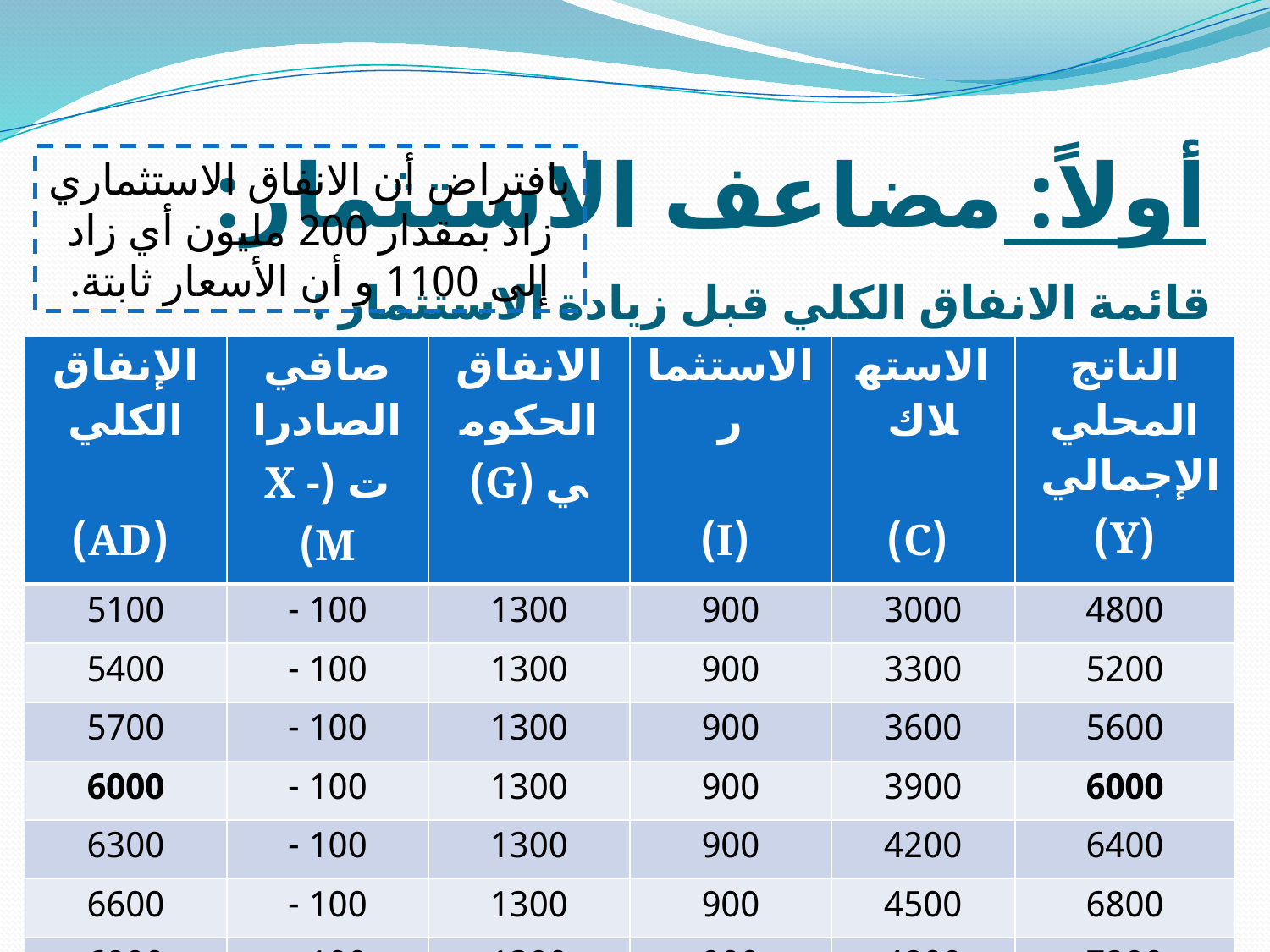

# أولاً: مضاعف الاستثمار:
بافتراض أن الانفاق الاستثماري زاد بمقدار 200 مليون أي زاد إلى 1100 و أن الأسعار ثابتة.
قائمة الانفاق الكلي قبل زيادة الاستثمار :
| الإنفاق الكلي (AD) | صافي الصادرات (X - M) | الانفاق الحكومي (G) | الاستثمار (I) | الاستهلاك (C) | الناتج المحلي الإجمالي (Y) |
| --- | --- | --- | --- | --- | --- |
| 5100 | 100 - | 1300 | 900 | 3000 | 4800 |
| 5400 | 100 - | 1300 | 900 | 3300 | 5200 |
| 5700 | 100 - | 1300 | 900 | 3600 | 5600 |
| 6000 | 100 - | 1300 | 900 | 3900 | 6000 |
| 6300 | 100 - | 1300 | 900 | 4200 | 6400 |
| 6600 | 100 - | 1300 | 900 | 4500 | 6800 |
| 6900 | 100 - | 1300 | 900 | 4800 | 7200 |